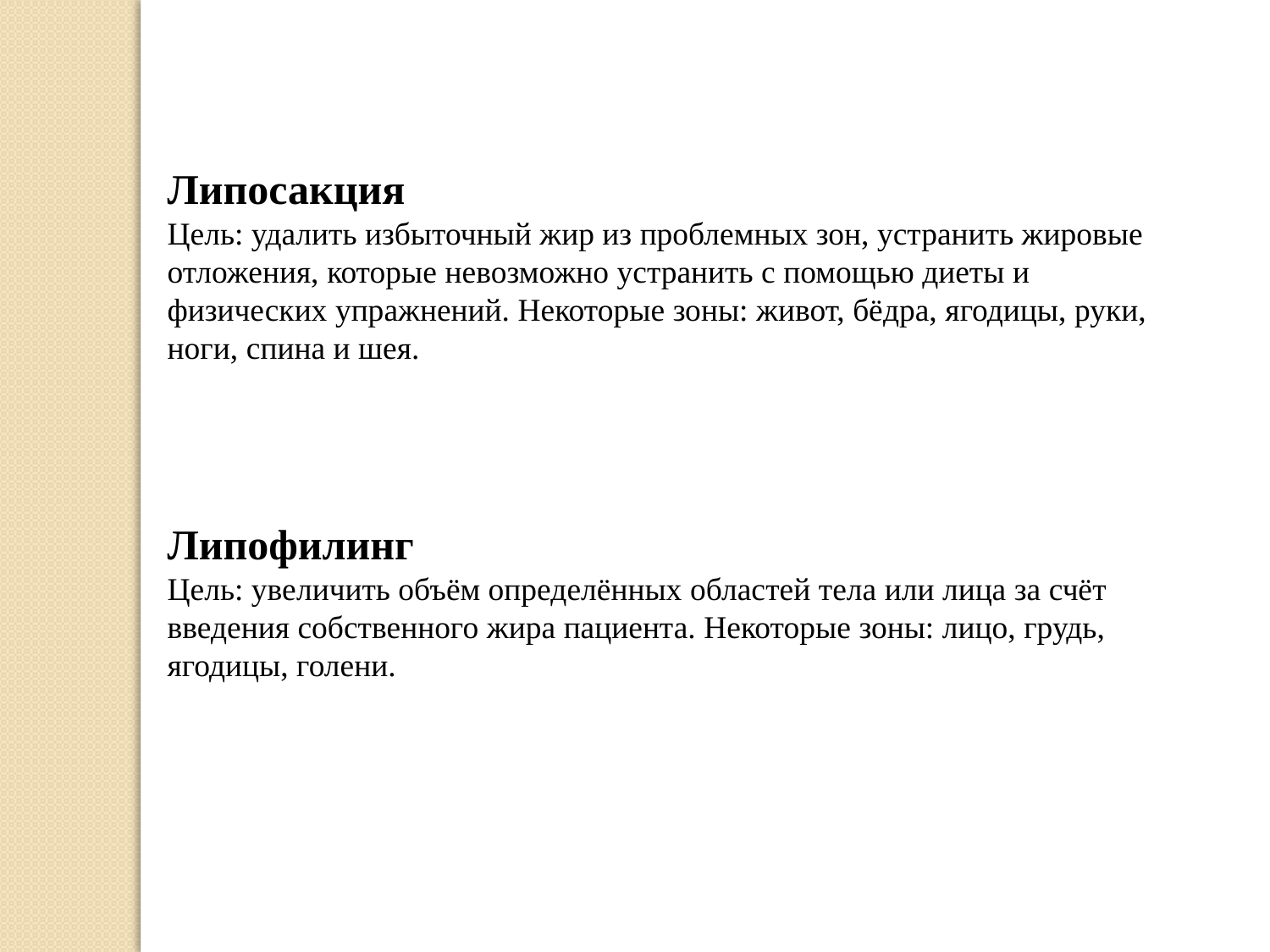

Липосакция
Цель: удалить избыточный жир из проблемных зон, устранить жировые отложения, которые невозможно устранить с помощью диеты и физических упражнений. Некоторые зоны: живот, бёдра, ягодицы, руки, ноги, спина и шея.

Липофилинг
Цель: увеличить объём определённых областей тела или лица за счёт введения собственного жира пациента. Некоторые зоны: лицо, грудь, ягодицы, голени.